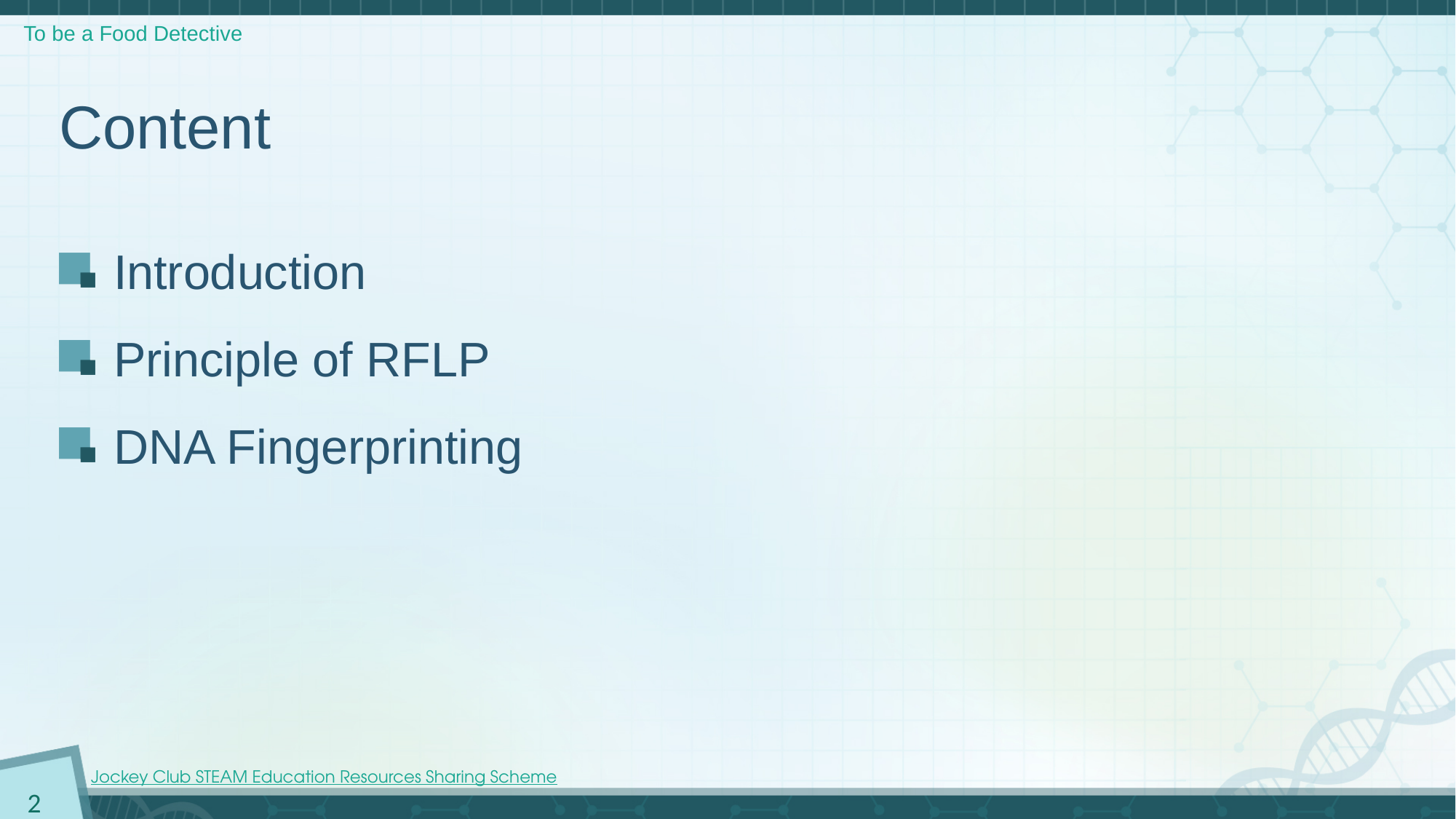

# Content
Introduction
Principle of RFLP
DNA Fingerprinting

2